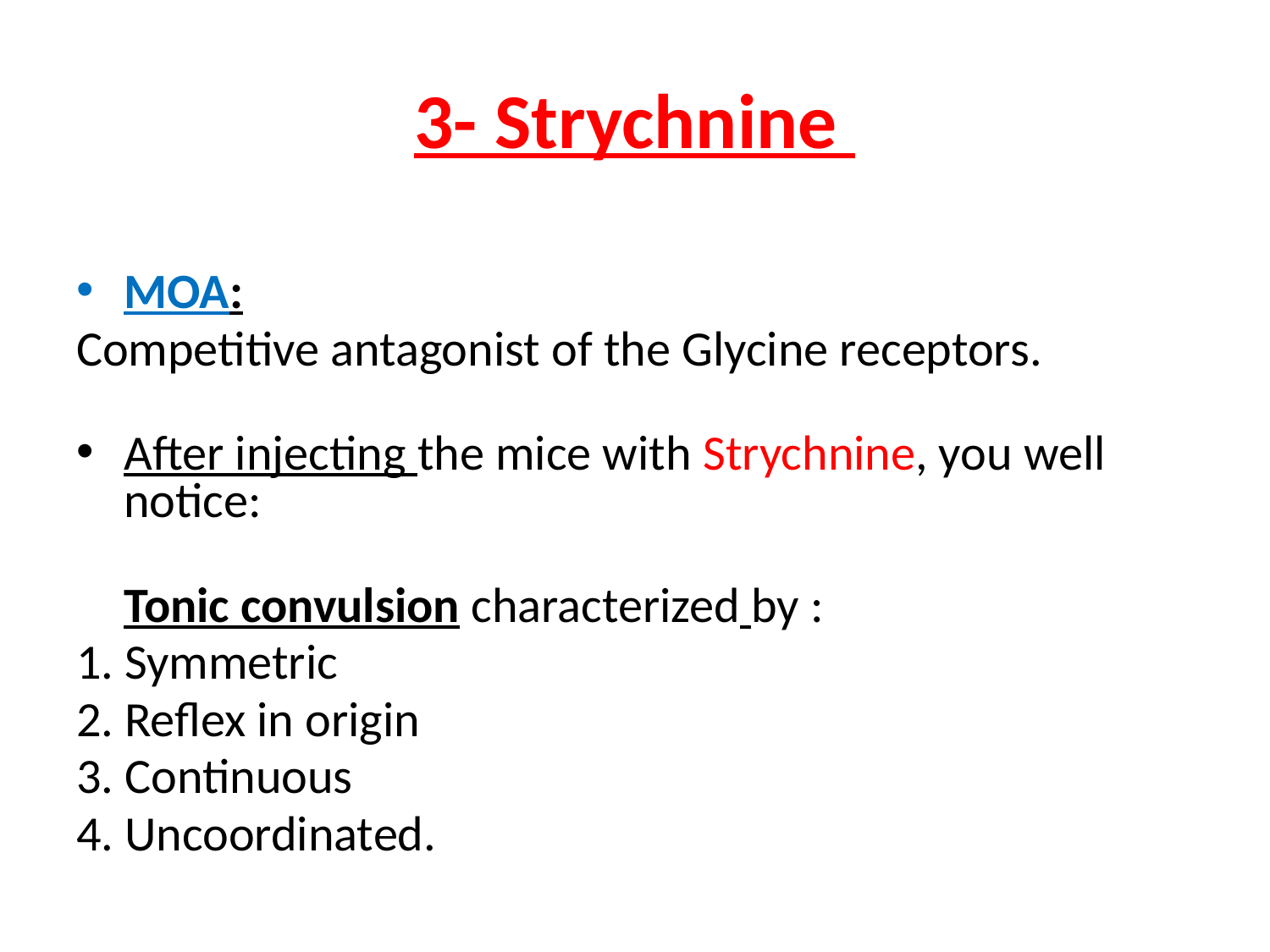

# 3- Strychnine
MOA:
Competitive antagonist of the Glycine receptors.
After injecting the mice with Strychnine, you well notice:
Tonic convulsion characterized by :
1. Symmetric
2. Reflex in origin
3. Continuous
4. Uncoordinated.